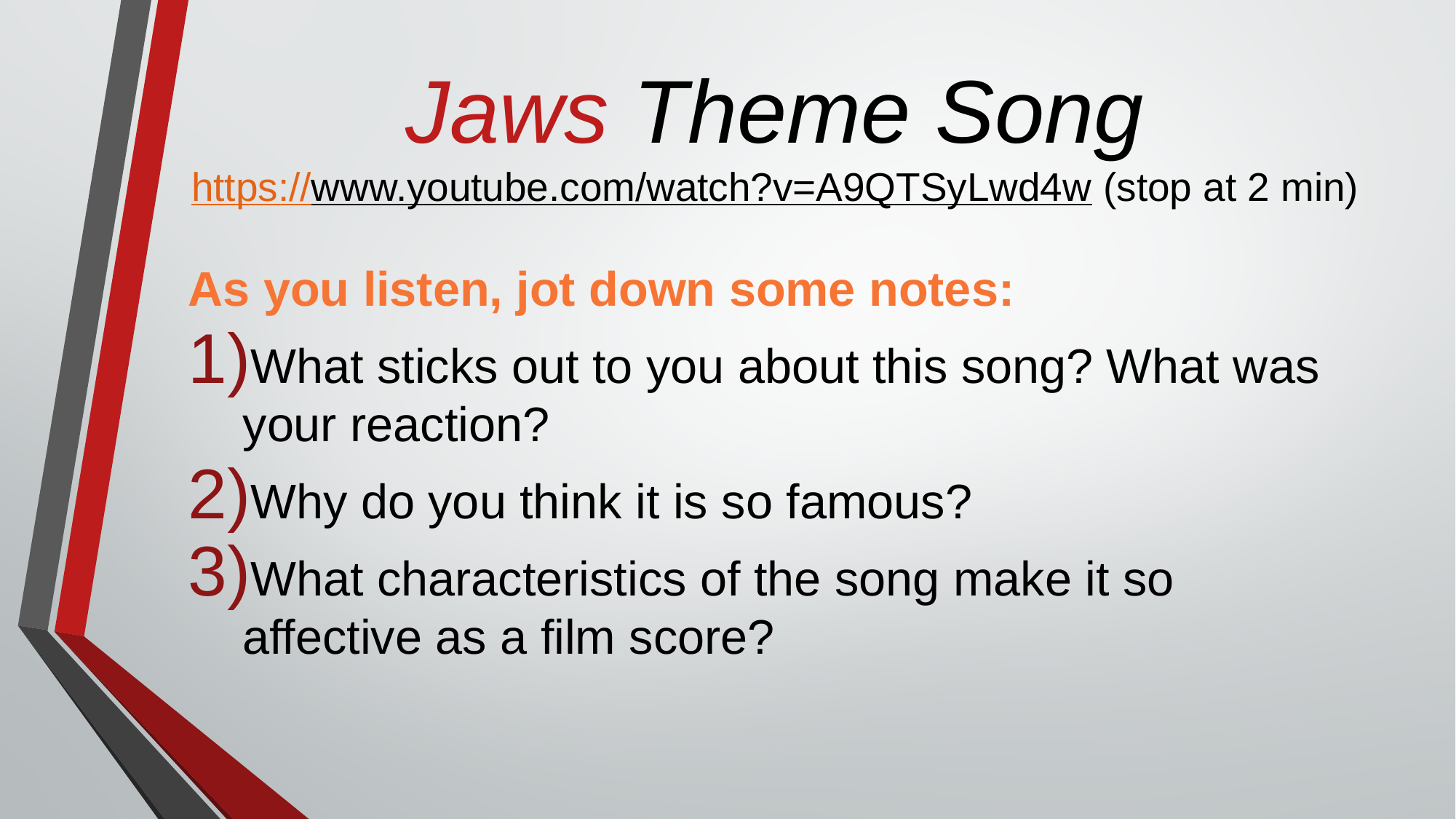

# Jaws Theme Song https://www.youtube.com/watch?v=A9QTSyLwd4w (stop at 2 min)
As you listen, jot down some notes:
What sticks out to you about this song? What was your reaction?
Why do you think it is so famous?
What characteristics of the song make it so affective as a film score?